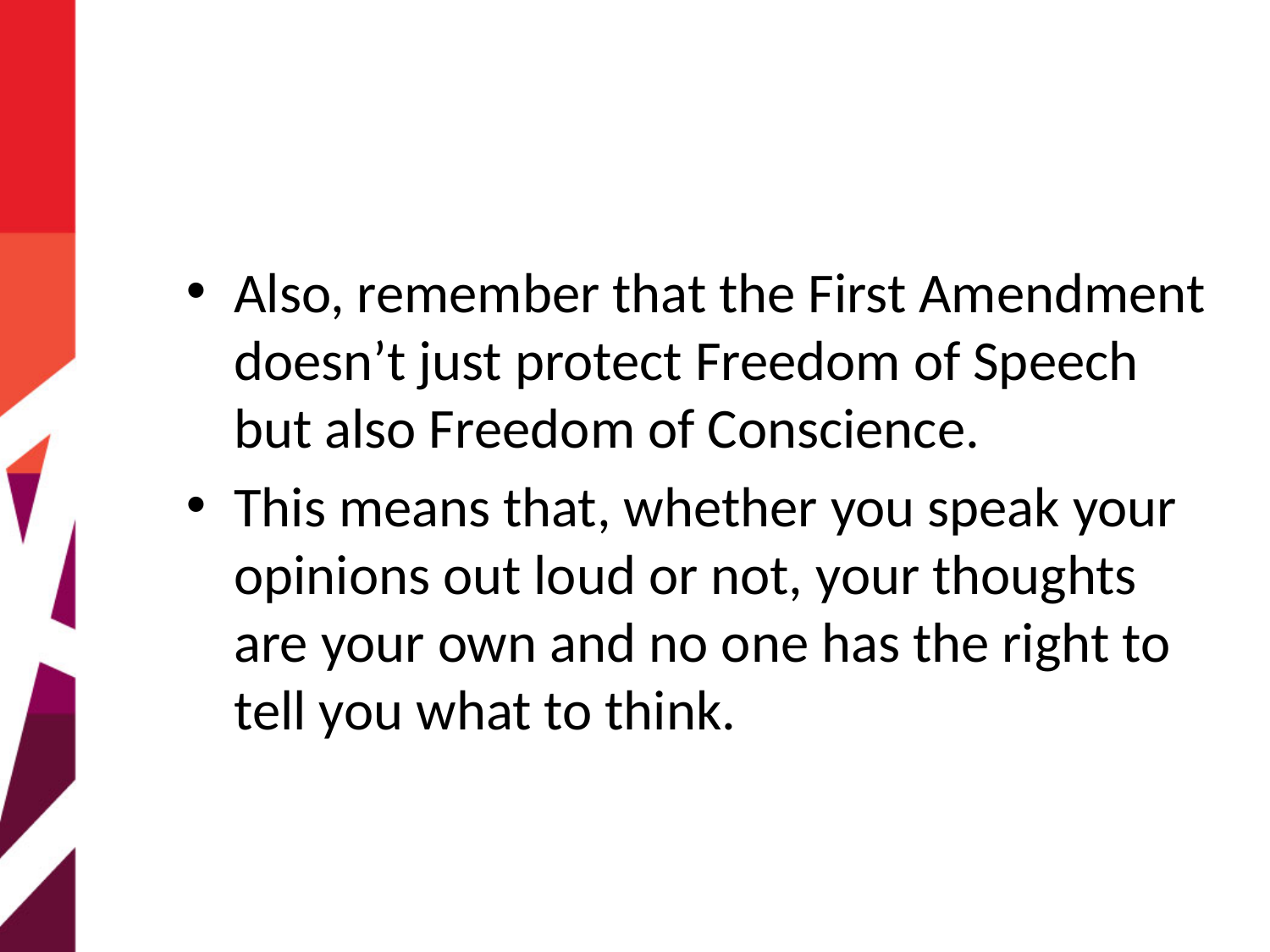

#
Also, remember that the First Amendment doesn’t just protect Freedom of Speech but also Freedom of Conscience.
This means that, whether you speak your opinions out loud or not, your thoughts are your own and no one has the right to tell you what to think.